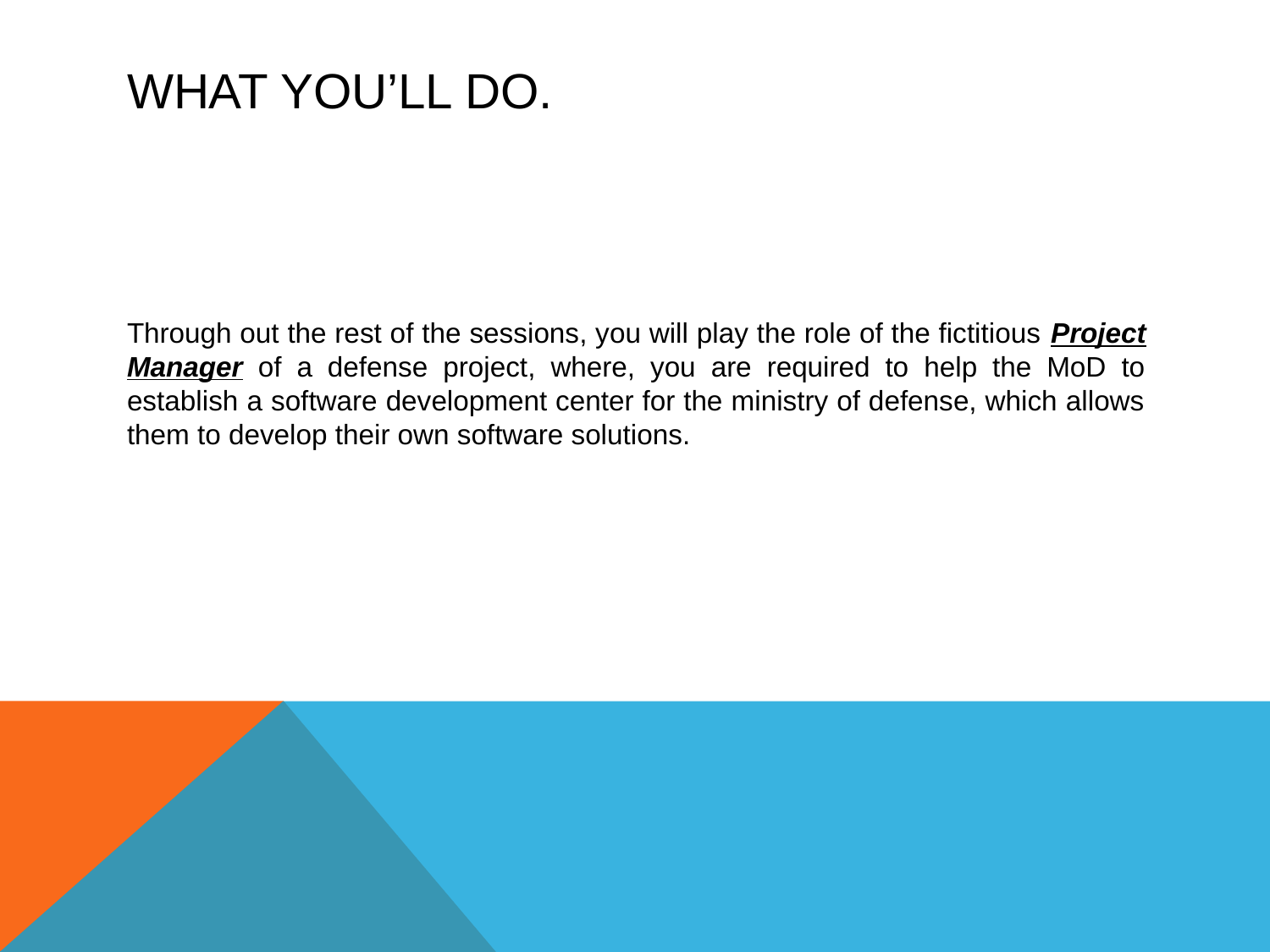

# What you’ll do.

Through out the rest of the sessions, you will play the role of the fictitious Project Manager of a defense project, where, you are required to help the MoD to establish a software development center for the ministry of defense, which allows them to develop their own software solutions.